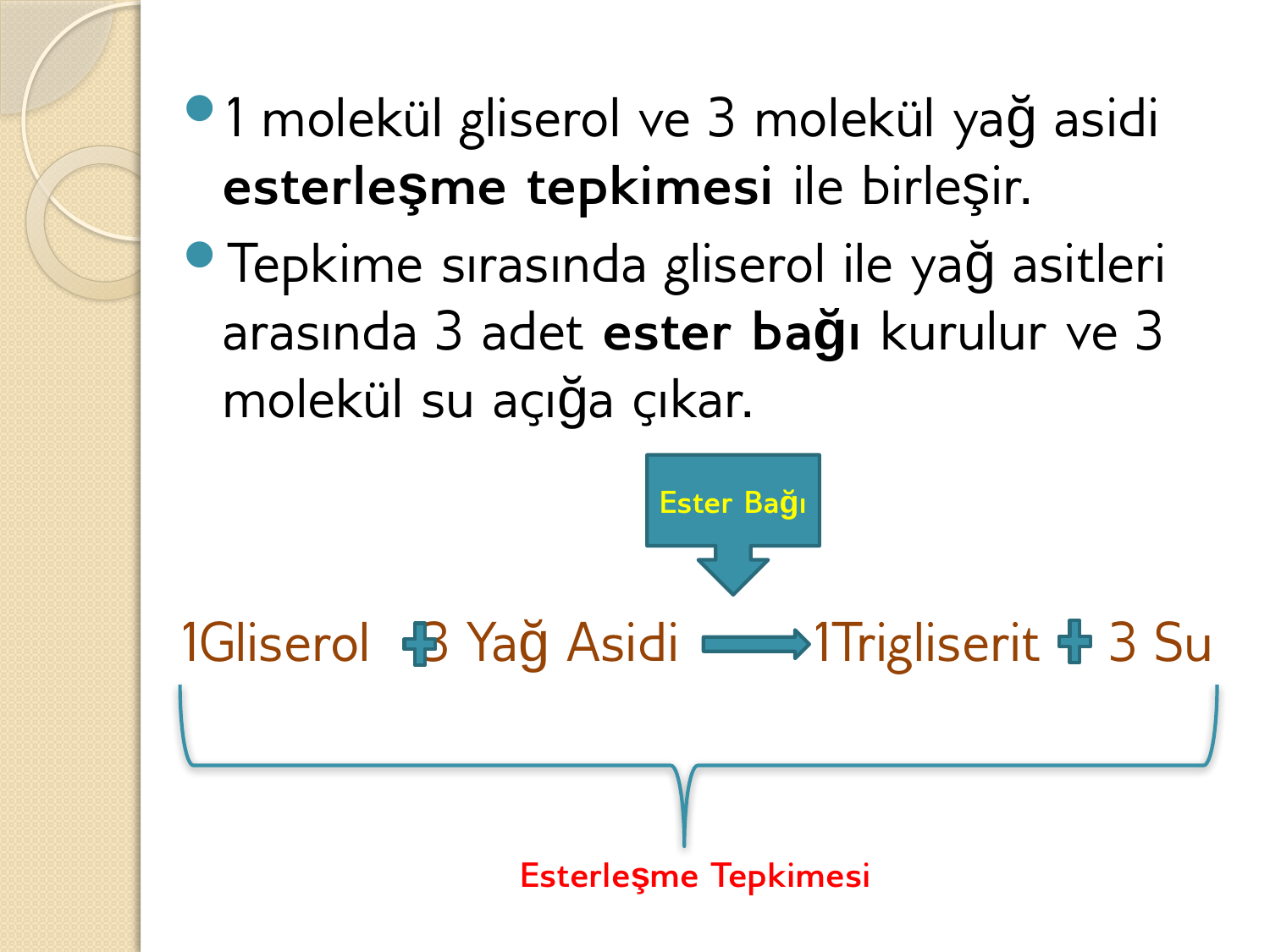

1 molekül gliserol ve 3 molekül yağ asidi esterleşme tepkimesi ile birleşir.
Tepkime sırasında gliserol ile yağ asitleri arasında 3 adet ester bağı kurulur ve 3 molekül su açığa çıkar.

1Gliserol   3 Yağ Asidi        1Trigliserit    3 Su

Ester Bağı

Esterleşme Tepkimesi